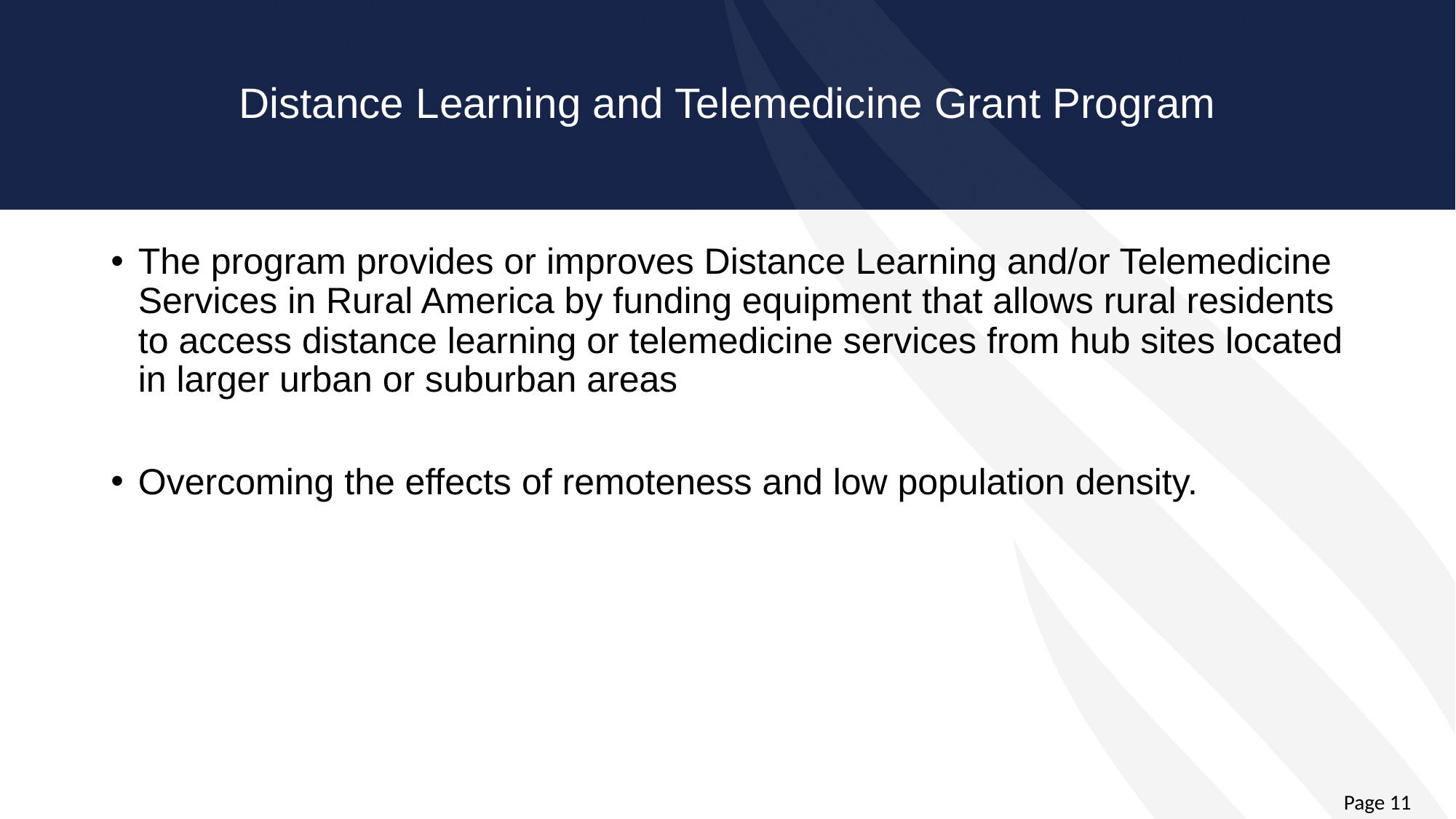

# Distance Learning and Telemedicine Grant Program
The program provides or improves Distance Learning and/or Telemedicine Services in Rural America by funding equipment that allows rural residents to access distance learning or telemedicine services from hub sites located in larger urban or suburban areas

Overcoming the effects of remoteness and low population density.